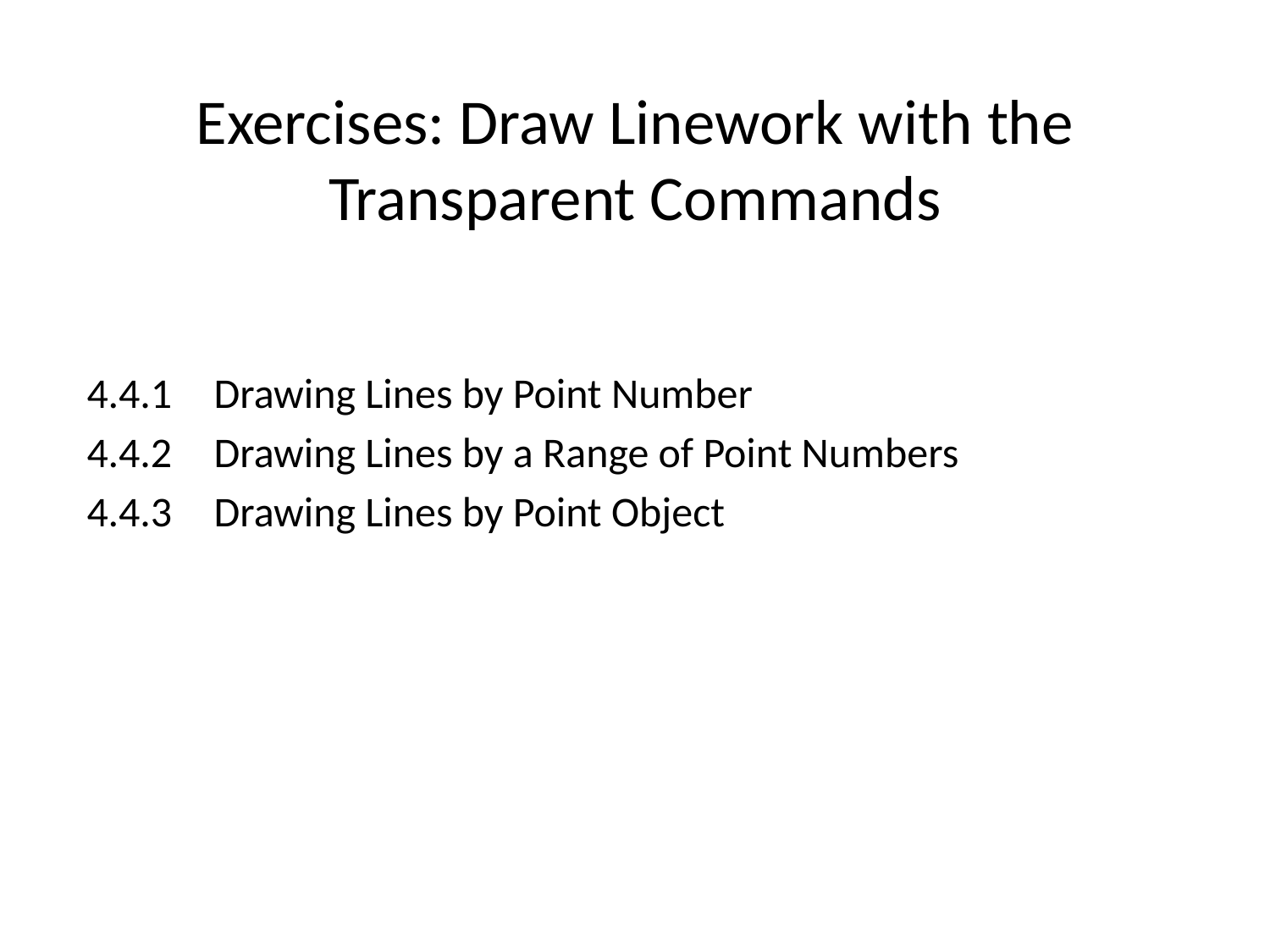

# Exercises: Draw Linework with the Transparent Commands
4.4.1	Drawing Lines by Point Number
4.4.2	Drawing Lines by a Range of Point Numbers
4.4.3	Drawing Lines by Point Object